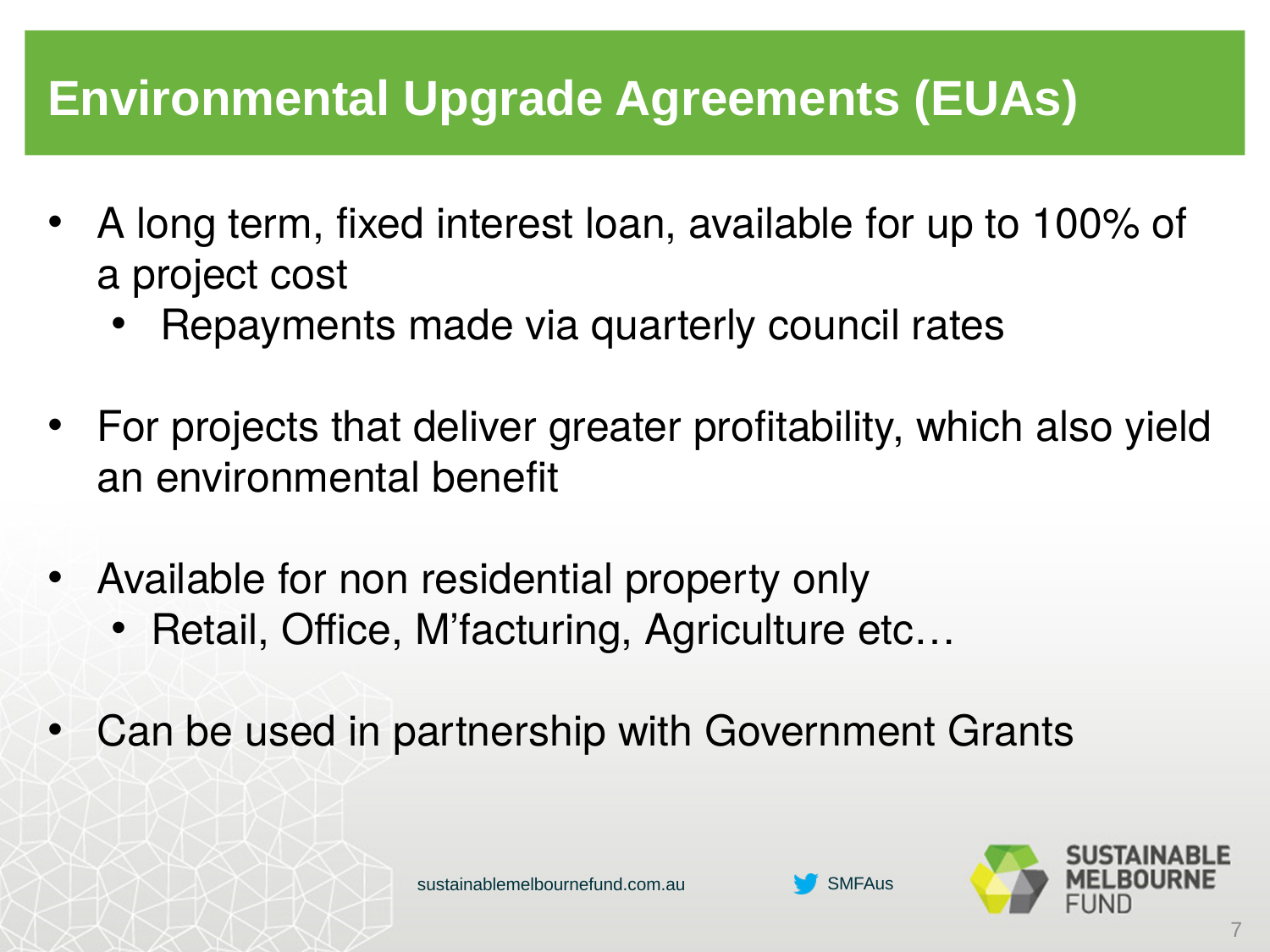

Environmental Upgrade Agreements (EUAs)

A long term, fixed interest loan, available for up to 100% of a project cost
Repayments made via quarterly council rates

For projects that deliver greater profitability, which also yield an environmental benefit

Available for non residential property only
Retail, Office, M’facturing, Agriculture etc…

Can be used in partnership with Government Grants